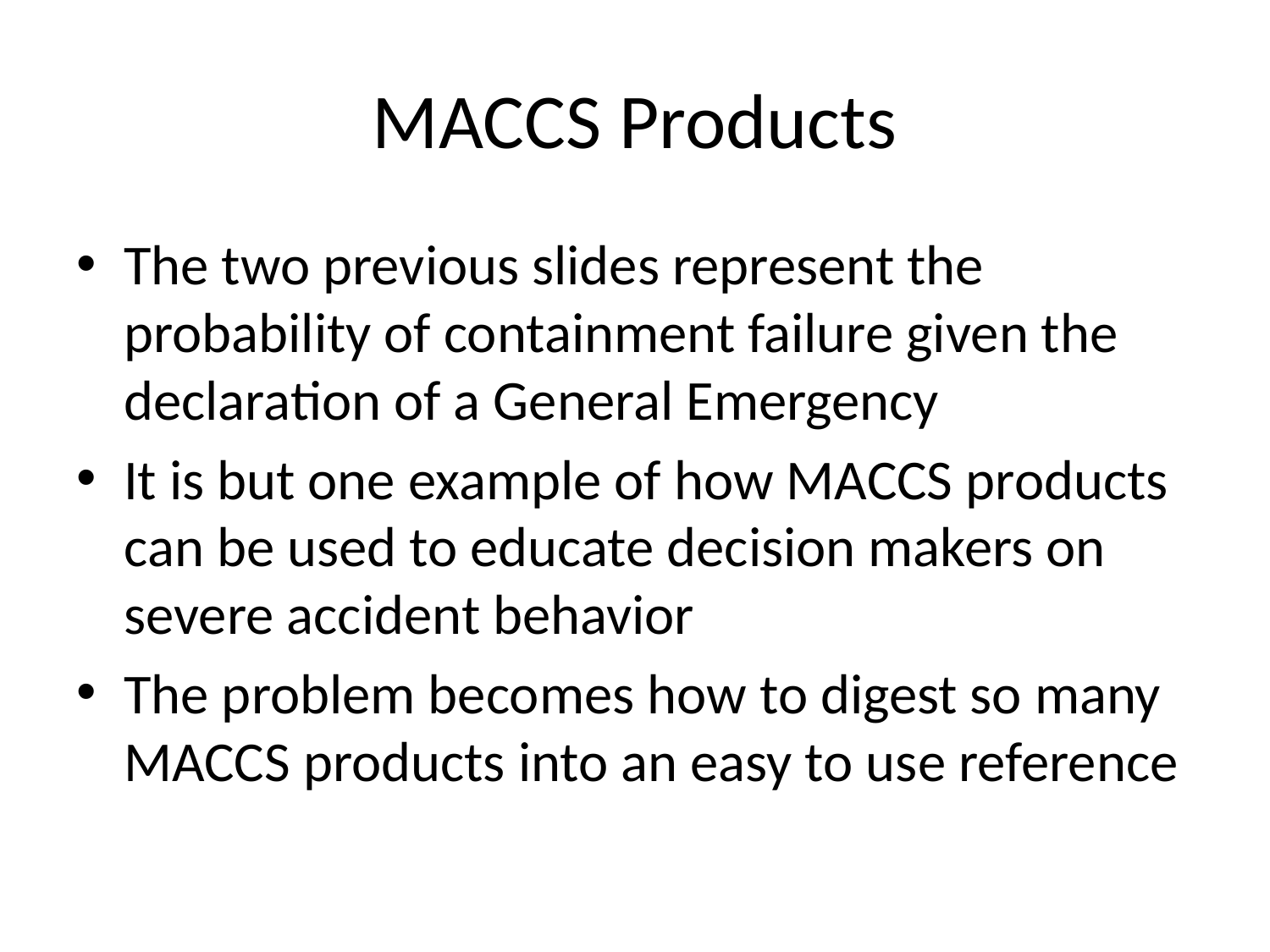

# MACCS Products
The two previous slides represent the probability of containment failure given the declaration of a General Emergency
It is but one example of how MACCS products can be used to educate decision makers on severe accident behavior
The problem becomes how to digest so many MACCS products into an easy to use reference